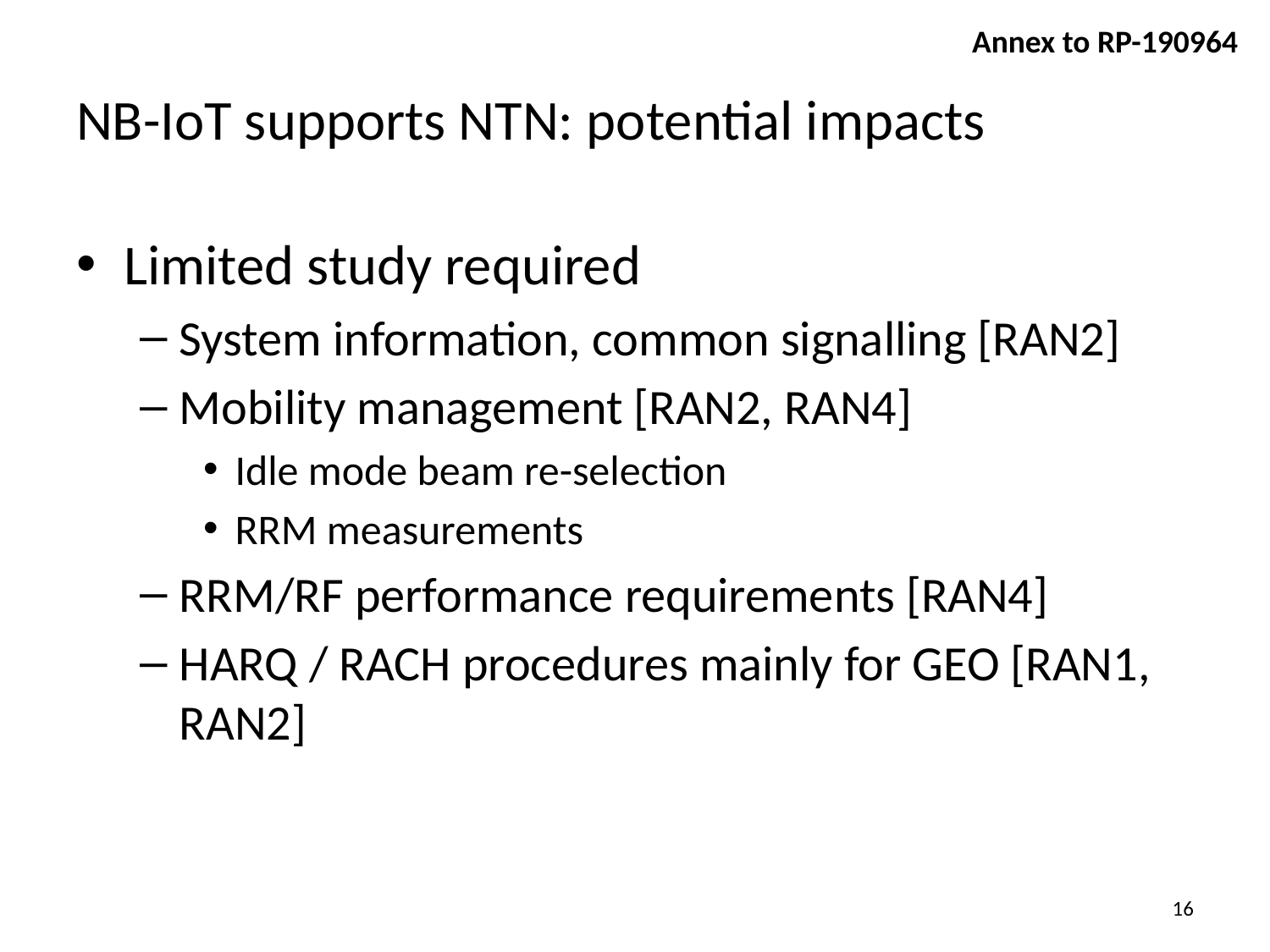

# NB-IoT supports NTN: potential impacts
Limited study required
System information, common signalling [RAN2]
Mobility management [RAN2, RAN4]
Idle mode beam re-selection
RRM measurements
RRM/RF performance requirements [RAN4]
HARQ / RACH procedures mainly for GEO [RAN1, RAN2]
16